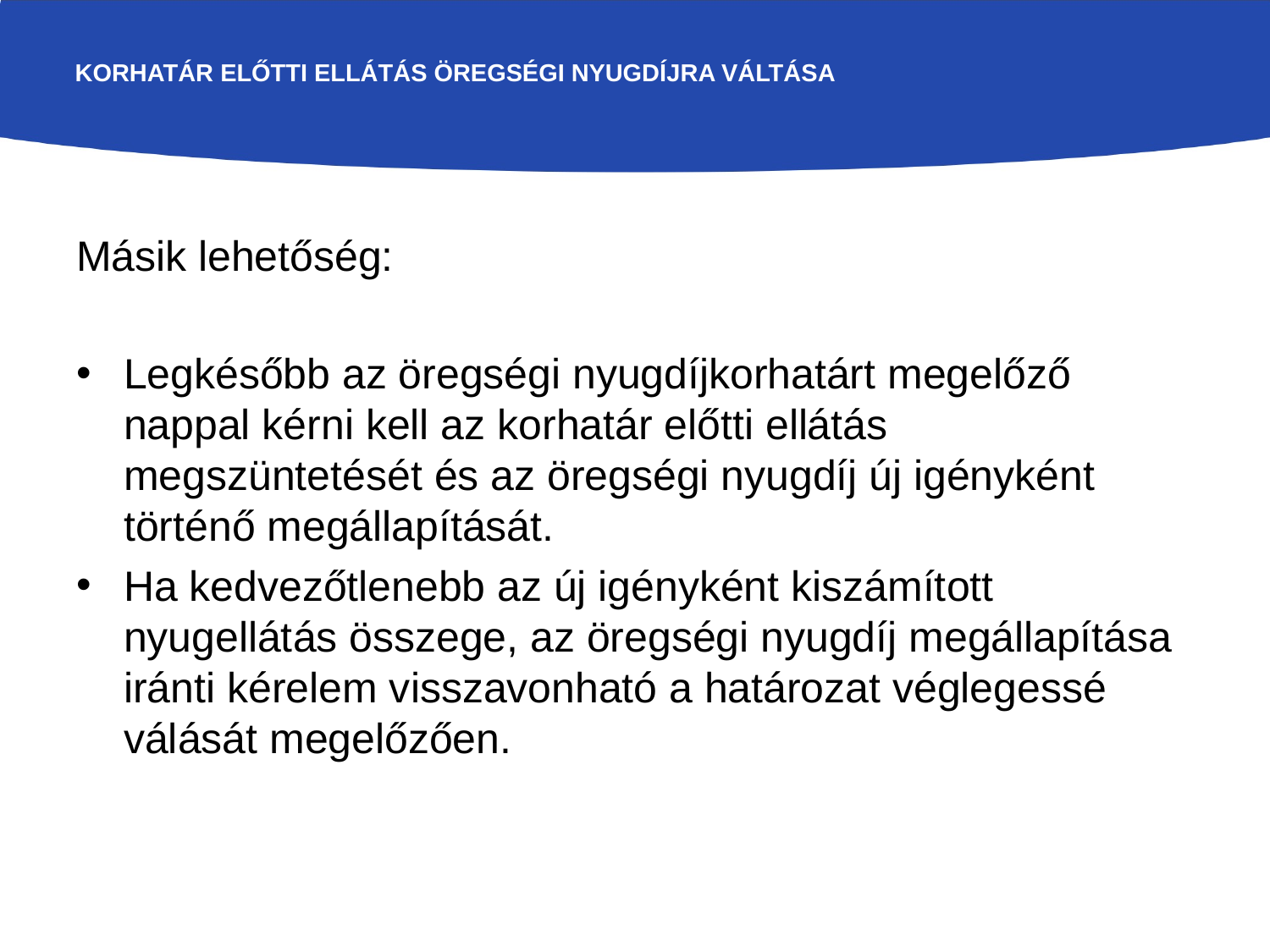

# Korhatár előtti ellátás öregségi nyugdíjra váltása
Másik lehetőség:

Legkésőbb az öregségi nyugdíjkorhatárt megelőző nappal kérni kell az korhatár előtti ellátás megszüntetését és az öregségi nyugdíj új igényként történő megállapítását.
Ha kedvezőtlenebb az új igényként kiszámított nyugellátás összege, az öregségi nyugdíj megállapítása iránti kérelem visszavonható a határozat véglegessé válását megelőzően.